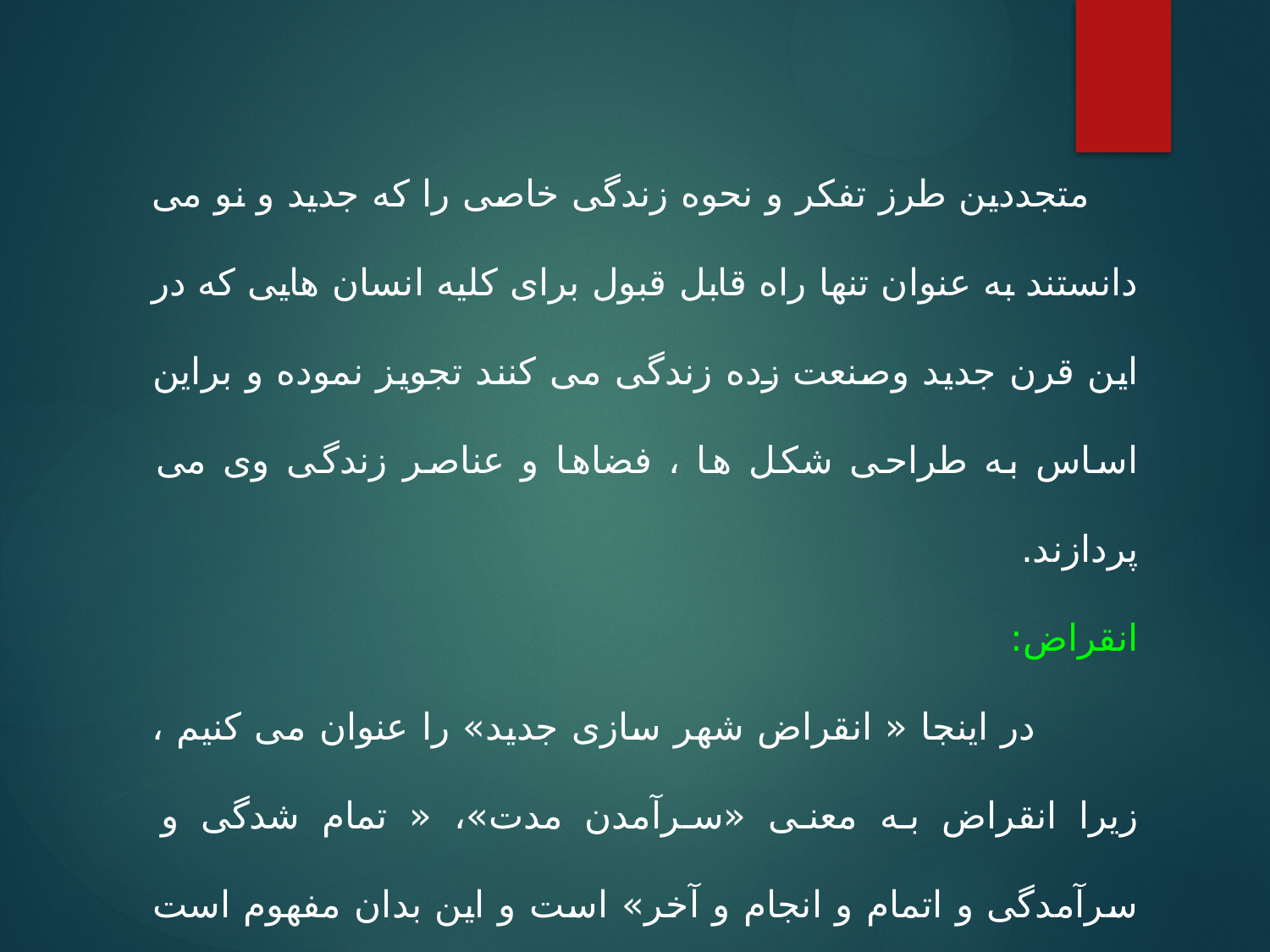

متجددین طرز تفکر و نحوه زندگی خاصی را که جدید و نو می دانستند به عنوان تنها راه قابل قبول برای کلیه انسان هایی که در این قرن جدید وصنعت زده زندگی می کنند تجویز نموده و براین اساس به طراحی شکل ها ، فضاها و عناصر زندگی وی می پردازند.
انقراض:
        در اینجا « انقراض شهر سازی جدید» را عنوان می کنیم ، زیرا انقراض به معنی «سرآمدن مدت»، « تمام شدگی و سرآمدگی و اتمام و انجام و آخر» است و این بدان مفهوم است که اندیشه های ناحق نیز مانند حکومت های ناحق عمری محدود دارند.